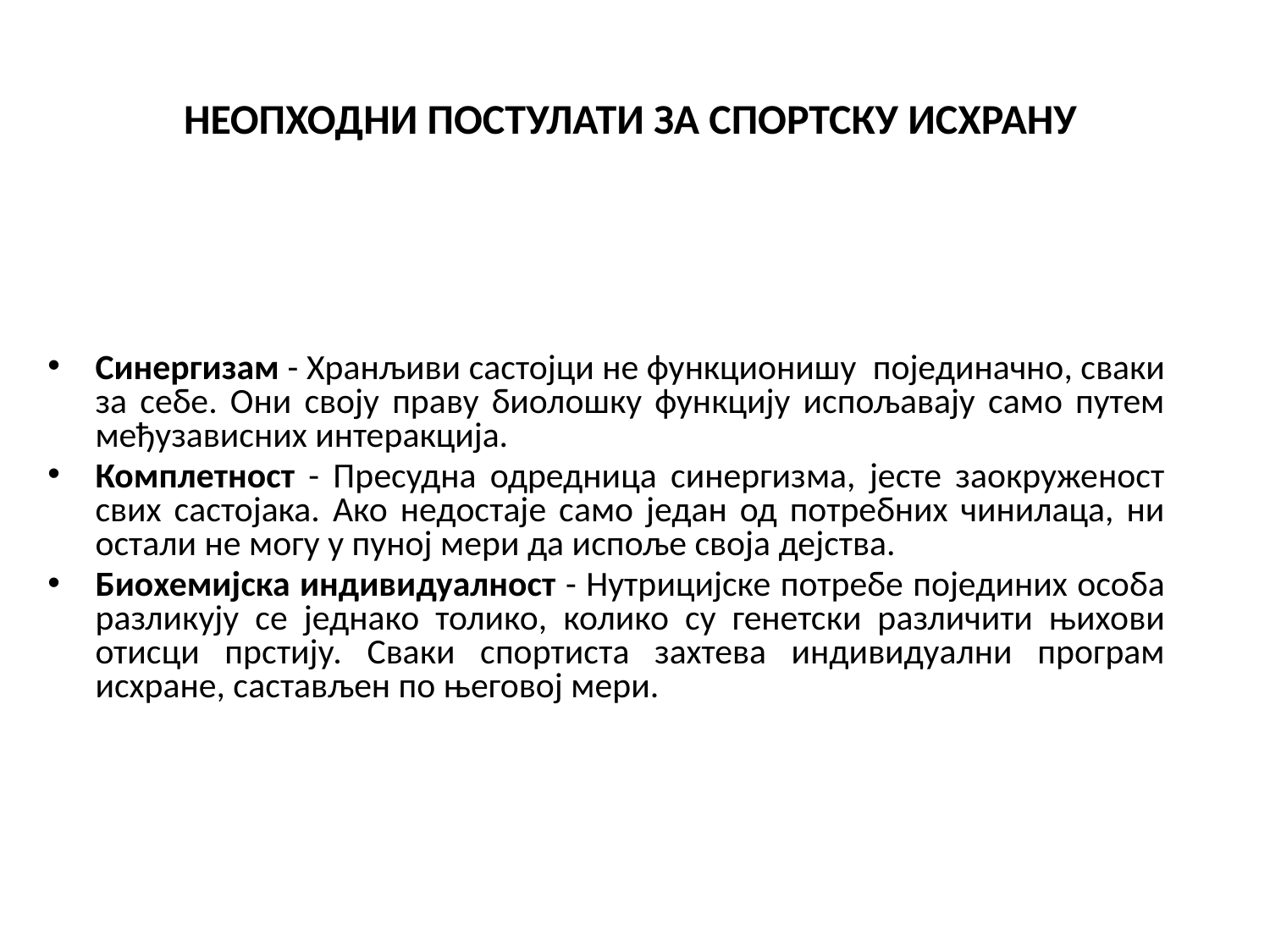

НЕОПХОДНИ ПОСТУЛАТИ ЗА СПОРТСКУ ИСХРАНУ
Синергизам - Хранљиви састојци не функционишу  појединачно, сваки за себе. Они своју праву биолошку функцију испољавају само путем међузависних интеракција.
Комплетност - Пресудна одредница синергизма, јесте заокруженост свих састојака. Ако недостаје само један од потребних чинилаца, ни остали не могу у пуној мери да испоље своја дејства.
Биохемијска индивидуалност - Нутрицијске потребе појединих особа разликују се једнако толико, колико су генетски различити њихови отисци прстију. Сваки спортиста захтева индивидуални програм исхране, састављен по његовој мери.